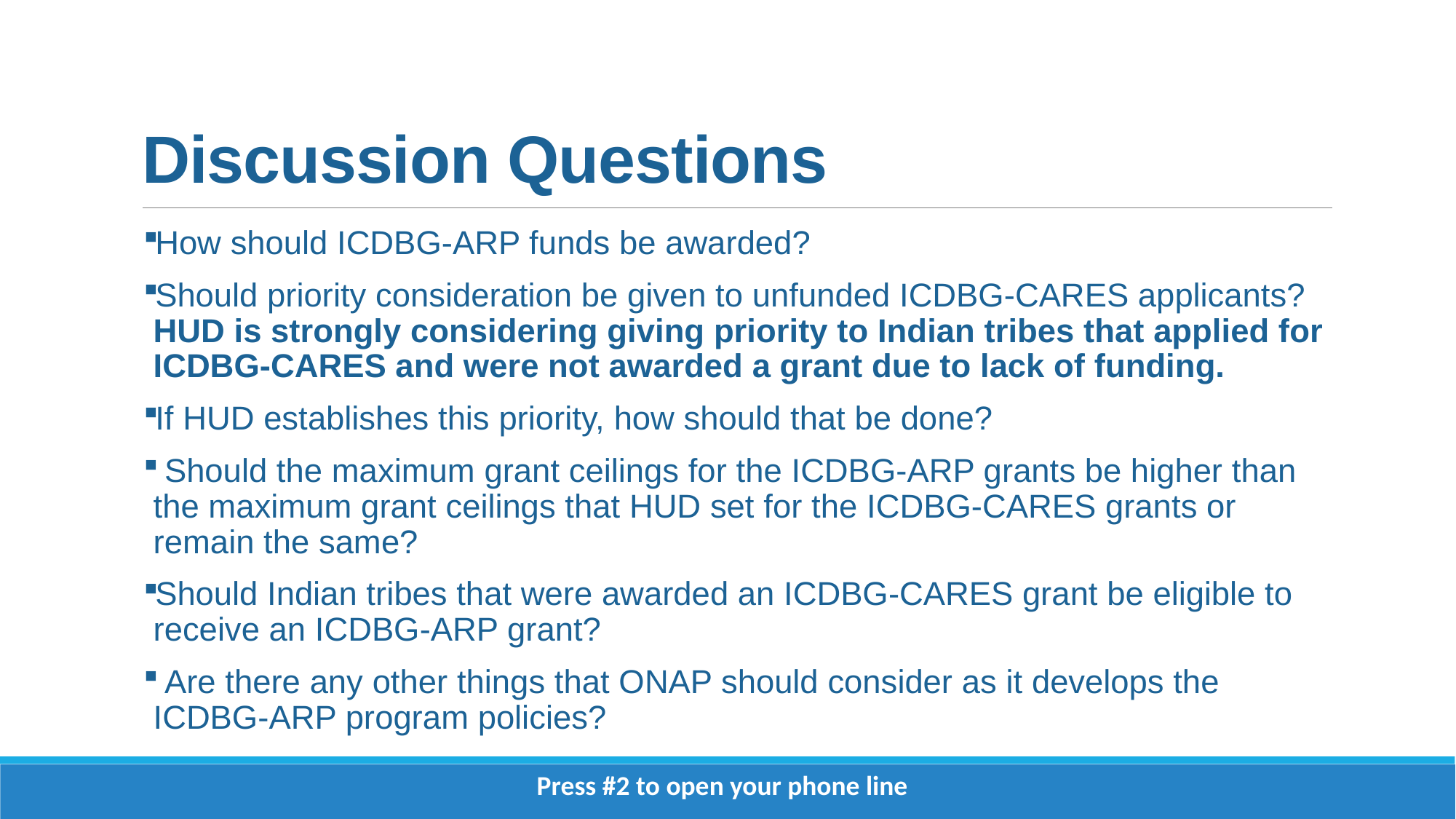

# Discussion Questions
How should ICDBG-ARP funds be awarded?
Should priority consideration be given to unfunded ICDBG-CARES applicants? HUD is strongly considering giving priority to Indian tribes that applied for ICDBG-CARES and were not awarded a grant due to lack of funding.
If HUD establishes this priority, how should that be done?
 Should the maximum grant ceilings for the ICDBG-ARP grants be higher than the maximum grant ceilings that HUD set for the ICDBG-CARES grants or remain the same?
Should Indian tribes that were awarded an ICDBG-CARES grant be eligible to receive an ICDBG-ARP grant?
 Are there any other things that ONAP should consider as it develops the ICDBG-ARP program policies?
Press #2 to open your phone line